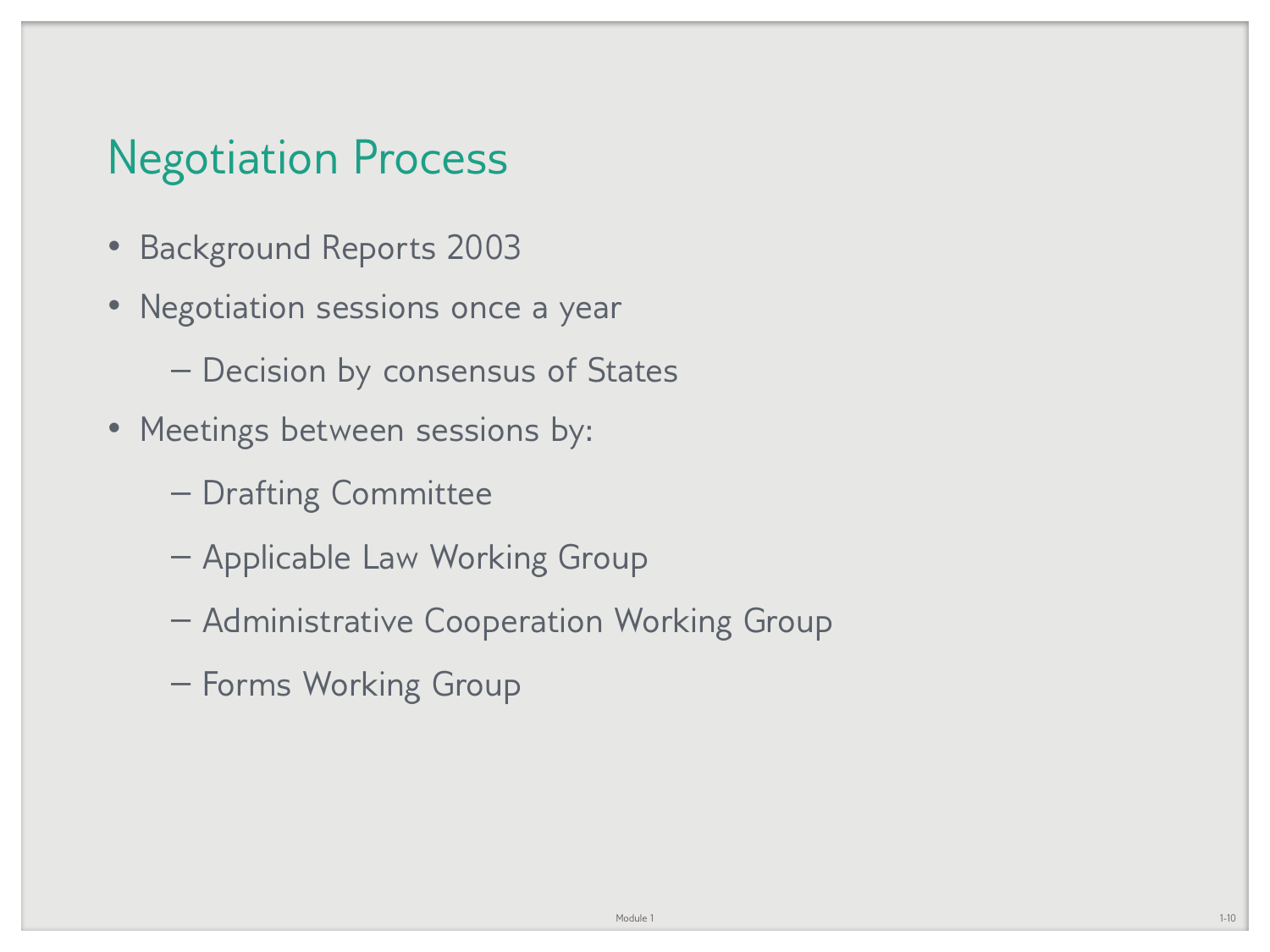

# Negotiation Process
Background Reports 2003
Negotiation sessions once a year
Decision by consensus of States
Meetings between sessions by:
Drafting Committee
Applicable Law Working Group
Administrative Cooperation Working Group
Forms Working Group
Module 1
1-10